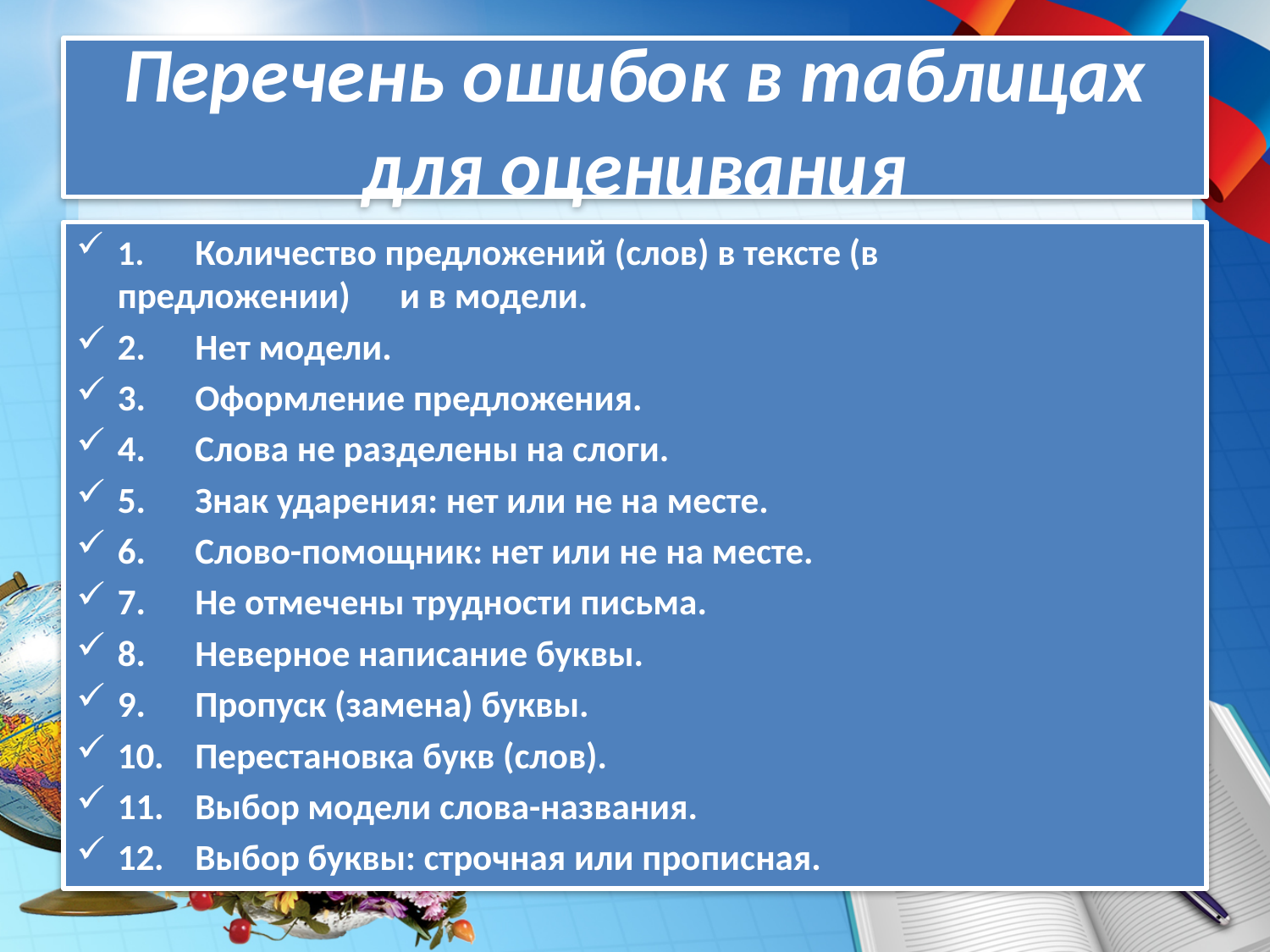

# Перечень ошибок в таблицах для оценивания
1.	Количество предложений (слов) в тексте (в           предложении)      и в модели.
2.	Нет модели.
3.	Оформление предложения.
4.	Слова не разделены на слоги.
5.	Знак ударения: нет или не на месте.
6.	Слово-помощник: нет или не на месте.
7.	Не отмечены трудности письма.
8.	Неверное написание буквы.
9.	Пропуск (замена) буквы.
10.	Перестановка букв (слов).
11.	Выбор модели слова-названия.
12.	Выбор буквы: строчная или прописная.